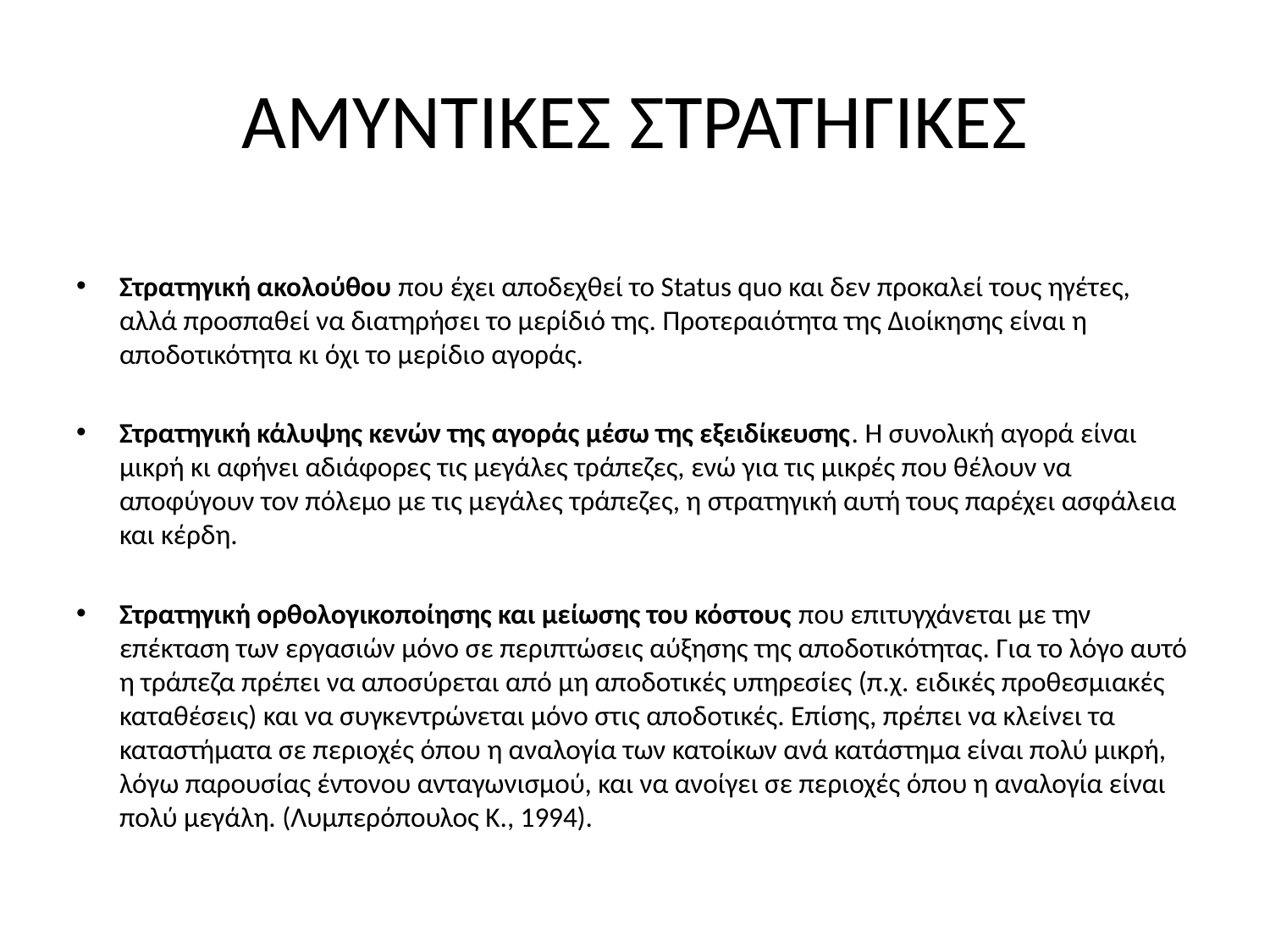

# ΑΜΥΝΤΙΚΕΣ ΣΤΡΑΤΗΓΙΚΕΣ

Στρατηγική ακολούθου που έχει αποδεχθεί το Status quo και δεν προκαλεί τους ηγέτες, αλλά προσπαθεί να διατηρήσει το μερίδιό της. Προτεραιότητα της Διοίκησης είναι η αποδοτικότητα κι όχι το μερίδιο αγοράς.

Στρατηγική κάλυψης κενών της αγοράς μέσω της εξειδίκευσης. Η συνολική αγορά είναι μικρή κι αφήνει αδιάφορες τις μεγάλες τράπεζες, ενώ για τις μικρές που θέλουν να αποφύγουν τον πόλεμο με τις μεγάλες τράπεζες, η στρατηγική αυτή τους παρέχει ασφάλεια και κέρδη.

Στρατηγική ορθολογικοποίησης και μείωσης του κόστους που επιτυγχάνεται με την επέκταση των εργασιών μόνο σε περιπτώσεις αύξησης της αποδοτικότητας. Για το λόγο αυτό η τράπεζα πρέπει να αποσύρεται από μη αποδοτικές υπηρεσίες (π.χ. ειδικές προθεσμιακές καταθέσεις) και να συγκεντρώνεται μόνο στις αποδοτικές. Επίσης, πρέπει να κλείνει τα καταστήματα σε περιοχές όπου η αναλογία των κατοίκων ανά κατάστημα είναι πολύ μικρή, λόγω παρουσίας έντονου ανταγωνισμού, και να ανοίγει σε περιοχές όπου η αναλογία είναι πολύ μεγάλη. (Λυμπερόπουλος Κ., 1994).